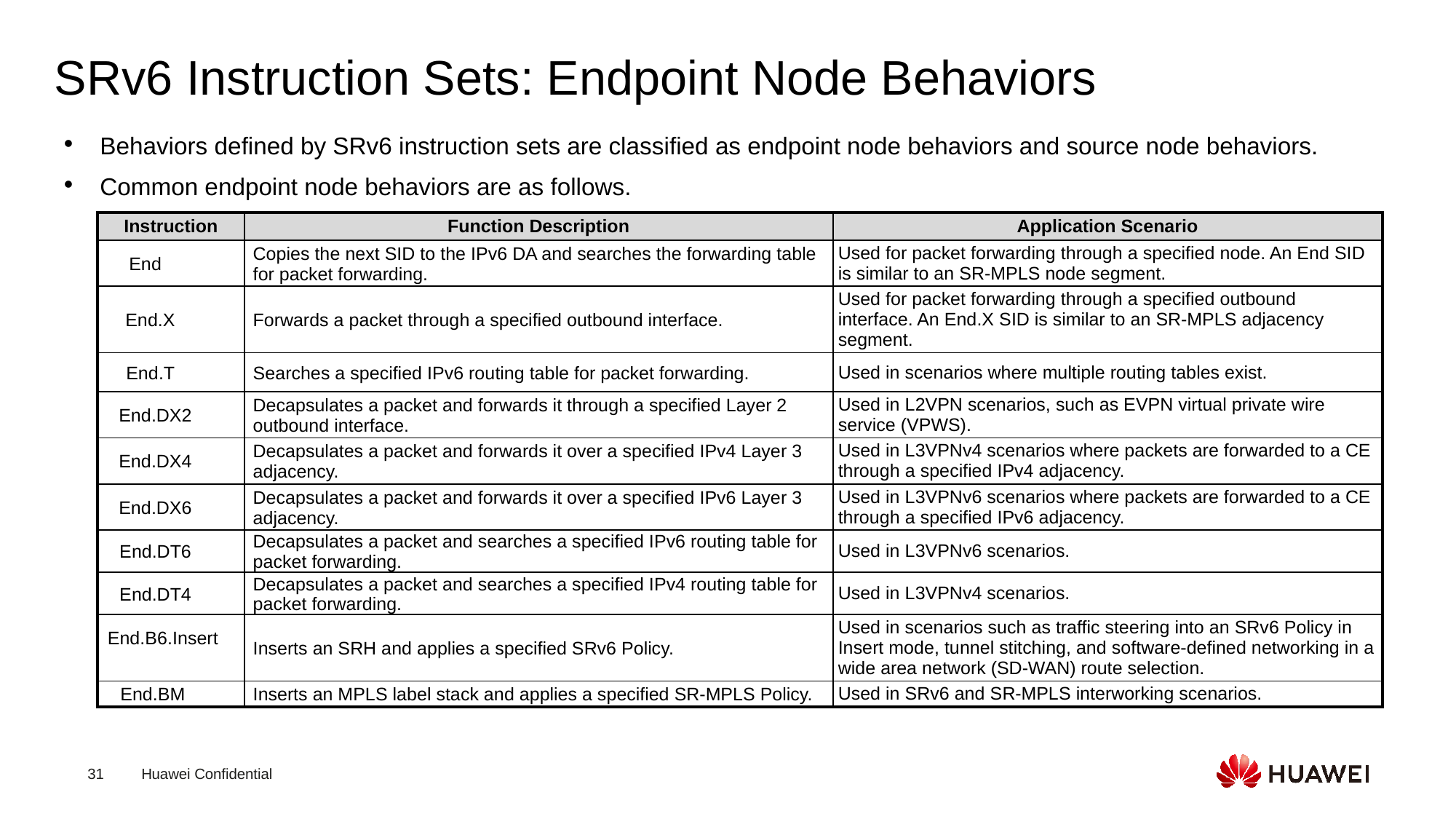

# SRv6 Instruction Sets: Endpoint Node Behaviors
Behaviors defined by SRv6 instruction sets are classified as endpoint node behaviors and source node behaviors.
Common endpoint node behaviors are as follows.
| Instruction | Function Description | Application Scenario |
| --- | --- | --- |
| End | Copies the next SID to the IPv6 DA and searches the forwarding table for packet forwarding. | Used for packet forwarding through a specified node. An End SID is similar to an SR-MPLS node segment. |
| End.X | Forwards a packet through a specified outbound interface. | Used for packet forwarding through a specified outbound interface. An End.X SID is similar to an SR-MPLS adjacency segment. |
| End.T | Searches a specified IPv6 routing table for packet forwarding. | Used in scenarios where multiple routing tables exist. |
| End.DX2 | Decapsulates a packet and forwards it through a specified Layer 2 outbound interface. | Used in L2VPN scenarios, such as EVPN virtual private wire service (VPWS). |
| End.DX4 | Decapsulates a packet and forwards it over a specified IPv4 Layer 3 adjacency. | Used in L3VPNv4 scenarios where packets are forwarded to a CE through a specified IPv4 adjacency. |
| End.DX6 | Decapsulates a packet and forwards it over a specified IPv6 Layer 3 adjacency. | Used in L3VPNv6 scenarios where packets are forwarded to a CE through a specified IPv6 adjacency. |
| End.DT6 | Decapsulates a packet and searches a specified IPv6 routing table for packet forwarding. | Used in L3VPNv6 scenarios. |
| End.DT4 | Decapsulates a packet and searches a specified IPv4 routing table for packet forwarding. | Used in L3VPNv4 scenarios. |
| End.B6.Insert | Inserts an SRH and applies a specified SRv6 Policy. | Used in scenarios such as traffic steering into an SRv6 Policy in Insert mode, tunnel stitching, and software-defined networking in a wide area network (SD-WAN) route selection. |
| End.BM | Inserts an MPLS label stack and applies a specified SR-MPLS Policy. | Used in SRv6 and SR-MPLS interworking scenarios. |